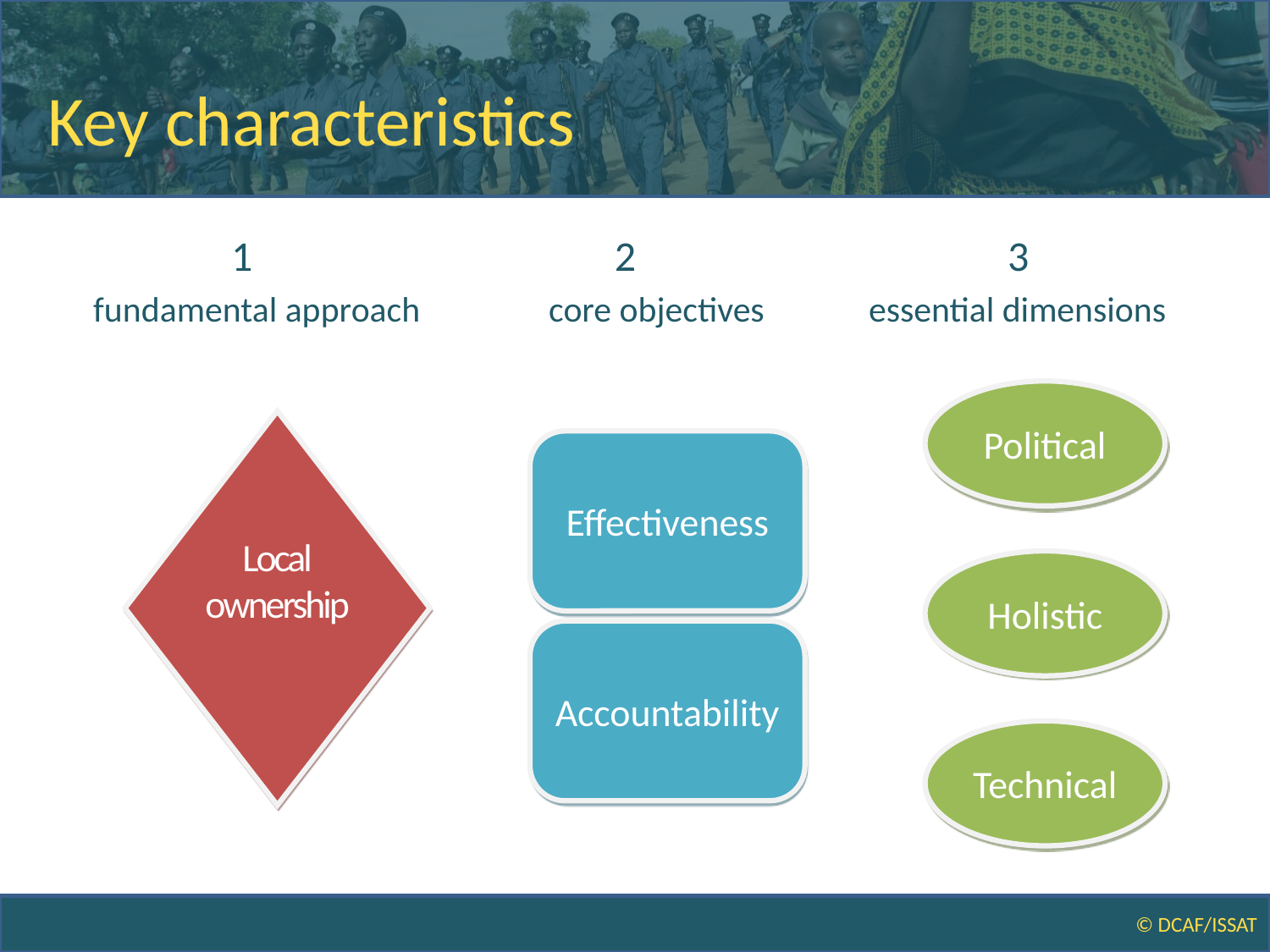

# Key characteristics
1                                      2                                       3
fundamental approach                core objectives             essential dimensions
Political

Local
ownership
Effectiveness
Holistic
Accountability
Technical